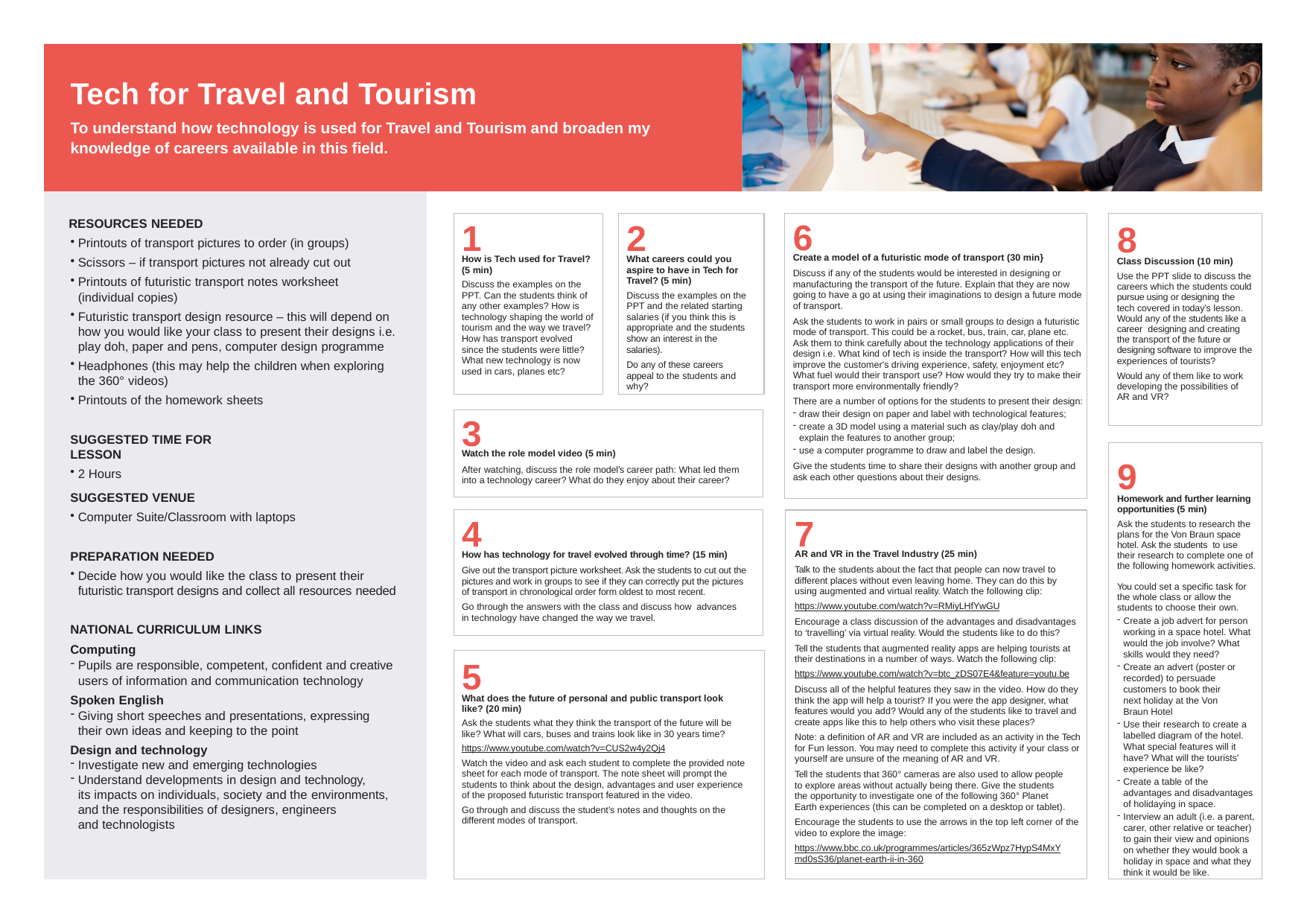

# Tech for Travel and Tourism
To understand how technology is used for Travel and Tourism and broaden my knowledge of careers available in this field.
RESOURCES NEEDED
Printouts of transport pictures to order (in groups)
Scissors – if transport pictures not already cut out
Printouts of futuristic transport notes worksheet (individual copies)
Futuristic transport design resource – this will depend on how you would like your class to present their designs i.e. play doh, paper and pens, computer design programme
Headphones (this may help the children when exploring the 360° videos)
Printouts of the homework sheets
6

8
Class Discussion (10 min)
Use the PPT slide to discuss the careers which the students could pursue using or designing the tech covered in today’s lesson. Would any of the students like a career  designing and creating the transport of the future or designing software to improve the experiences of tourists?
Would any of them like to work developing the possibilities of AR and VR?
9
Homework and further learning opportunities (5 min)
Ask the students to research the plans for the Von Braun space hotel. Ask the students  to use their research to complete one of the following homework activities.
You could set a specific task for the whole class or allow the students to choose their own.
Create a job advert for person working in a space hotel. What would the job involve? What skills would they need?
Create an advert (poster or recorded) to persuade customers to book their next holiday at the Von Braun Hotel
Use their research to create a labelled diagram of the hotel. What special features will it have? What will the tourists' experience be like?
Create a table of the advantages and disadvantages of holidaying in space.
Interview an adult (i.e. a parent, carer, other relative or teacher) to gain their view and opinions on whether they would book a holiday in space and what they think it would be like.

1
2
Create a model of a futuristic mode of transport (30 min}
Discuss if any of the students would be interested in designing or manufacturing the transport of the future. Explain that they are now going to have a go at using their imaginations to design a future mode of transport.
Ask the students to work in pairs or small groups to design a futuristic mode of transport. This could be a rocket, bus, train, car, plane etc. Ask them to think carefully about the technology applications of their design i.e. What kind of tech is inside the transport? How will this tech improve the customer's driving experience, safety, enjoyment etc?
What fuel would their transport use? How would they try to make their transport more environmentally friendly?
There are a number of options for the students to present their design:
draw their design on paper and label with technological features;
create a 3D model using a material such as clay/play doh and explain the features to another group;
use a computer programme to draw and label the design.
Give the students time to share their designs with another group and ask each other questions about their designs.
How is Tech used for Travel? (5 min)
Discuss the examples on the PPT. Can the students think of any other examples? How is technology shaping the world of tourism and the way we travel? How has transport evolved since the students were little? What new technology is now used in cars, planes etc?
What careers could you aspire to have in Tech for Travel? (5 min)
Discuss the examples on the PPT and the related starting salaries (if you think this is appropriate and the students show an interest in the salaries).
Do any of these careers appeal to the students and why?
3

SUGGESTED TIME FOR LESSON
2 Hours
Watch the role model video (5 min)
After watching, discuss the role model’s career path: What led them into a technology career? What do they enjoy about their career?
SUGGESTED VENUE
Computer Suite/Classroom with laptops
7

4

PREPARATION NEEDED
Decide how you would like the class to present their futuristic transport designs and collect all resources needed
AR and VR in the Travel Industry (25 min)
Talk to the students about the fact that people can now travel to different places without even leaving home. They can do this by using augmented and virtual reality. Watch the following clip:
https://www.youtube.com/watch?v=RMiyLHfYwGU
Encourage a class discussion of the advantages and disadvantages to ‘travelling’ via virtual reality. Would the students like to do this?
Tell the students that augmented reality apps are helping tourists at their destinations in a number of ways. Watch the following clip:
https://www.youtube.com/watch?v=btc_zDS07E4&feature=youtu.be
Discuss all of the helpful features they saw in the video. How do they think the app will help a tourist? If you were the app designer, what features would you add? Would any of the students like to travel and create apps like this to help others who visit these places?
Note: a definition of AR and VR are included as an activity in the Tech for Fun lesson. You may need to complete this activity if your class or yourself are unsure of the meaning of AR and VR.
Tell the students that 360° cameras are also used to allow people to explore areas without actually being there. Give the students the opportunity to investigate one of the following 360° Planet Earth experiences (this can be completed on a desktop or tablet).
Encourage the students to use the arrows in the top left corner of the video to explore the image:
https://www.bbc.co.uk/programmes/articles/365zWpz7HypS4MxYmd0sS36/planet-earth-ii-in-360
How has technology for travel evolved through time? (15 min)
Give out the transport picture worksheet. Ask the students to cut out the pictures and work in groups to see if they can correctly put the pictures of transport in chronological order form oldest to most recent.
Go through the answers with the class and discuss how  advances in technology have changed the way we travel.
NATIONAL CURRICULUM LINKS
Computing
Pupils are responsible, competent, confident and creative users of information and communication technology
Spoken English
Giving short speeches and presentations, expressing their own ideas and keeping to the point
Design and technology
Investigate new and emerging technologies
Understand developments in design and technology,
its impacts on individuals, society and the environments, and the responsibilities of designers, engineers
and technologists

5
What does the future of personal and public transport look like? (20 min)
Ask the students what they think the transport of the future will be like? What will cars, buses and trains look like in 30 years time?
https://www.youtube.com/watch?v=CUS2w4y2Qj4
Watch the video and ask each student to complete the provided note sheet for each mode of transport. The note sheet will prompt the students to think about the design, advantages and user experience of the proposed futuristic transport featured in the video.
Go through and discuss the student’s notes and thoughts on the different modes of transport.